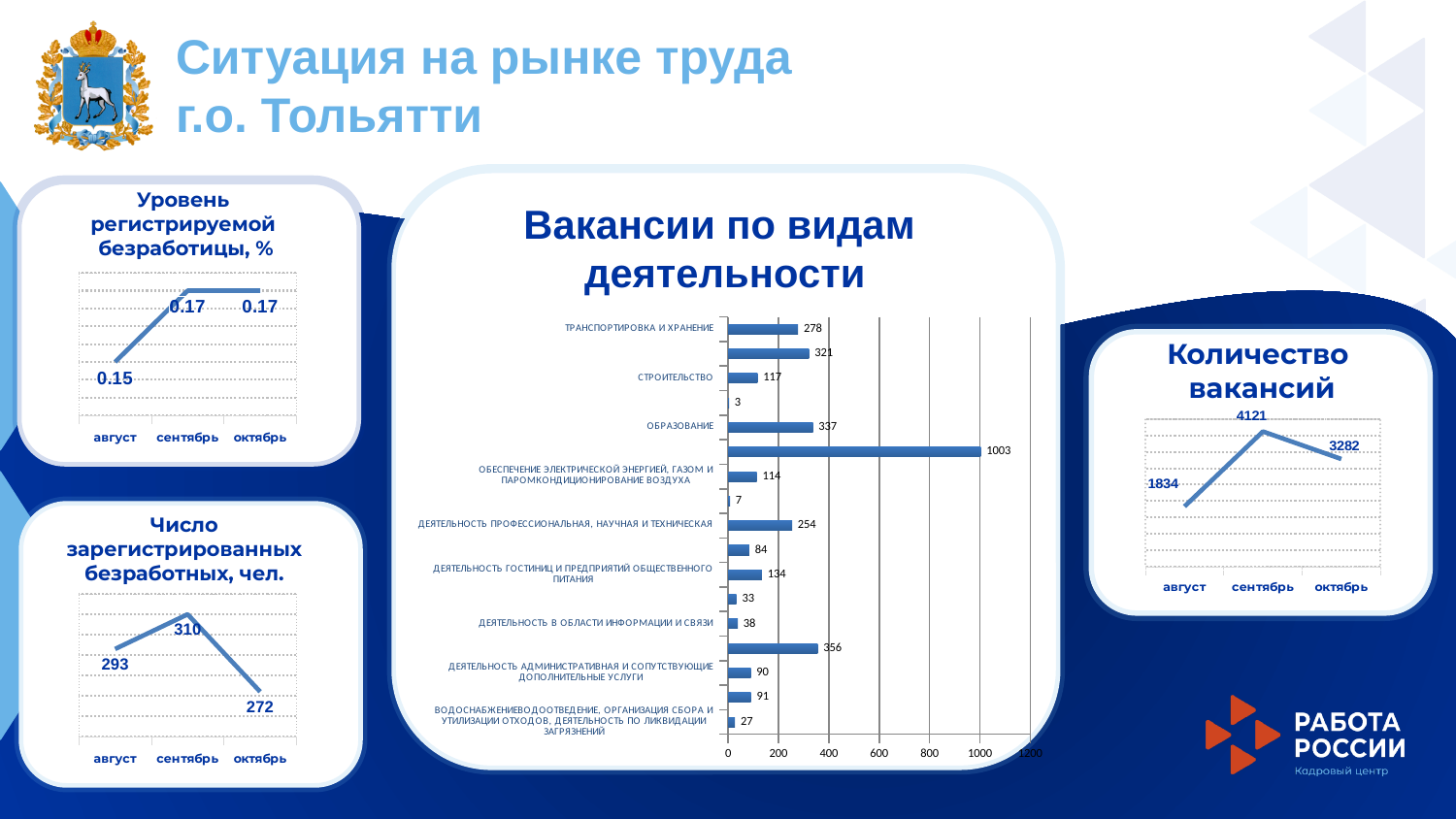

Ситуация на рынке труда
г.о. Тольятти

Уровень
регистрируемой
безработицы, %
Вакансии по видам
деятельности

### Chart

| Category | Уровень |
|---|---|
| август | 0.15 |
| сентябрь | 0.17 |
| октябрь | 0.17 |

### Chart

| Category | Вакансии |
|---|---|
| ВОДОСНАБЖЕНИЕВОДООТВЕДЕНИЕ, ОРГАНИЗАЦИЯ СБОРА И УТИЛИЗАЦИИ ОТХОДОВ, ДЕЯТЕЛЬНОСТЬ ПО ЛИКВИДАЦИИ ЗАГРЯЗНЕНИЙ | 27.0 |
| ГОСУДАРСТВЕННОЕ УПРАВЛЕНИЕ И ОБЕСПЕЧЕНИЕ ВОЕННОЙ БЕЗОПАСНОСТИСОЦИАЛЬНОЕ ОБЕСПЕЧЕНИЕ | 91.0 |
| ДЕЯТЕЛЬНОСТЬ АДМИНИСТРАТИВНАЯ И СОПУТСТВУЮЩИЕ ДОПОЛНИТЕЛЬНЫЕ УСЛУГИ | 90.0 |
| ДЕЯТЕЛЬНОСТЬ В ОБЛАСТИ ЗДРАВООХРАНЕНИЯ И СОЦИАЛЬНЫХ УСЛУГ | 356.0 |
| ДЕЯТЕЛЬНОСТЬ В ОБЛАСТИ ИНФОРМАЦИИ И СВЯЗИ | 38.0 |
| ДЕЯТЕЛЬНОСТЬ В ОБЛАСТИ КУЛЬТУРЫ, СПОРТА, ОРГАНИЗАЦИИ ДОСУГА И РАЗВЛЕЧЕНИЙ | 33.0 |
| ДЕЯТЕЛЬНОСТЬ ГОСТИНИЦ И ПРЕДПРИЯТИЙ ОБЩЕСТВЕННОГО ПИТАНИЯ | 134.0 |
| ДЕЯТЕЛЬНОСТЬ ПО ОПЕРАЦИЯМ С НЕДВИЖИМЫМ ИМУЩЕСТВОМ | 84.0 |
| ДЕЯТЕЛЬНОСТЬ ПРОФЕССИОНАЛЬНАЯ, НАУЧНАЯ И ТЕХНИЧЕСКАЯ | 254.0 |
| ДЕЯТЕЛЬНОСТЬ ФИНАНСОВАЯ И СТРАХОВАЯ | 7.0 |
| ОБЕСПЕЧЕНИЕ ЭЛЕКТРИЧЕСКОЙ ЭНЕРГИЕЙ, ГАЗОМ И ПАРОМКОНДИЦИОНИРОВАНИЕ ВОЗДУХА | 114.0 |
| ОБРАБАТЫВАЮЩИЕ ПРОИЗВОДСТВА | 1003.0 |
| ОБРАЗОВАНИЕ | 337.0 |
| СЕЛЬСКОЕ, ЛЕСНОЕ ХОЗЯЙСТВО, ОХОТА, РЫБОЛОВСТВО И РЫБОВОДСТВО | 3.0 |
| СТРОИТЕЛЬСТВО | 117.0 |
| ТОРГОВЛЯ ОПТОВАЯ И РОЗНИЧНАЯРЕМОНТ АВТОТРАНСПОРТНЫХ СРЕДСТВ И МОТОЦИКЛОВ | 321.0 |
| ТРАНСПОРТИРОВКА И ХРАНЕНИЕ | 278.0 |
Количество
вакансий

### Chart

| Category | Ряд 1 |
|---|---|
| август | 1834.0 |
| сентябрь | 4121.0 |
| октябрь | 3282.0 |
Число
зарегистрированных
безработных, чел.

### Chart

| Category | Ряд 1 |
|---|---|
| август | 293.0 |
| сентябрь | 310.0 |
| октябрь | 272.0 |